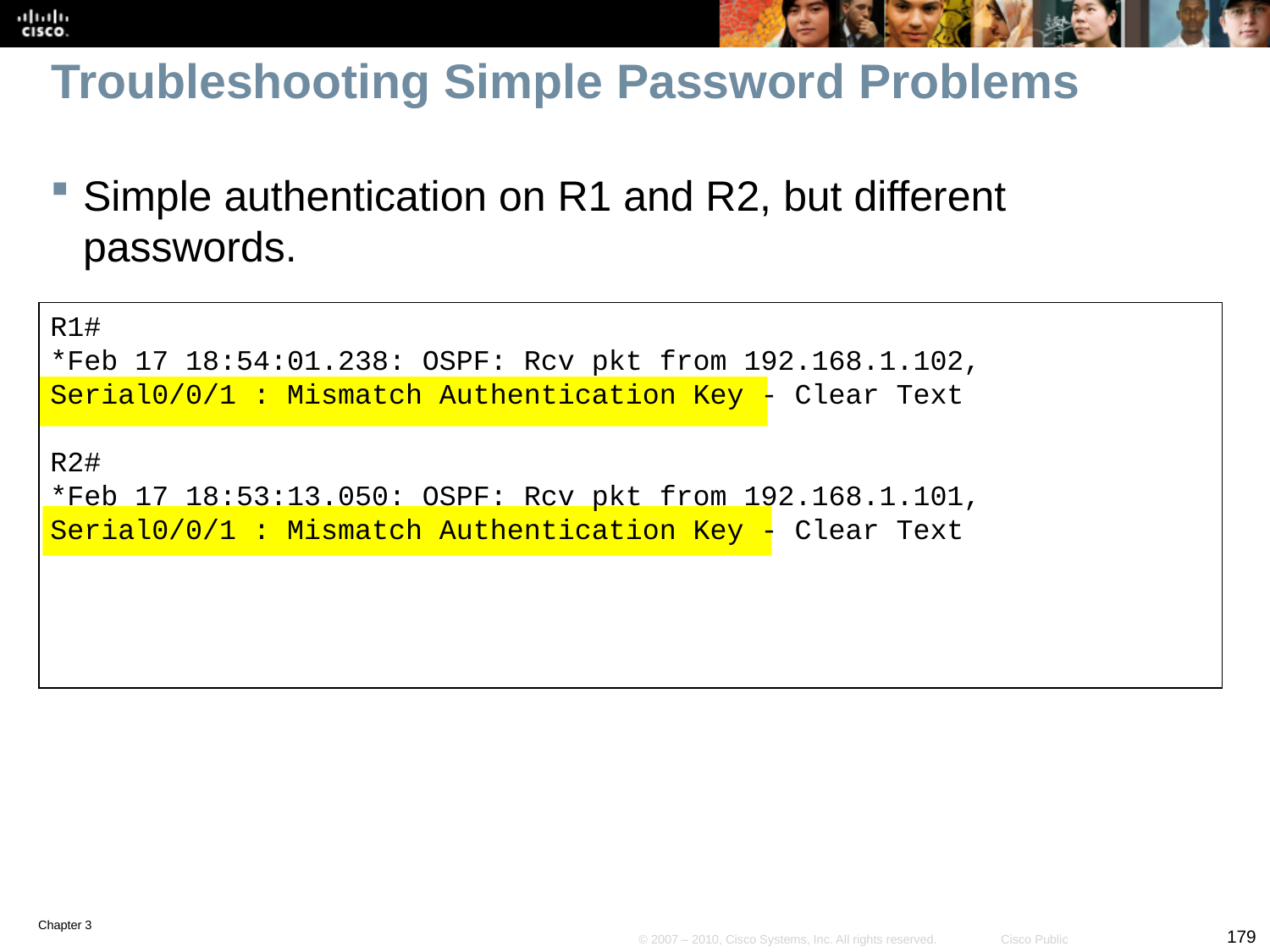

# Troubleshooting Simple Password Problems
Simple authentication on R1 and R2, but different passwords.
R1#
*Feb 17 18:54:01.238: OSPF: Rcv pkt from 192.168.1.102, Serial0/0/1 : Mismatch Authentication Key - Clear Text

R2#
*Feb 17 18:53:13.050: OSPF: Rcv pkt from 192.168.1.101, Serial0/0/1 : Mismatch Authentication Key - Clear Text